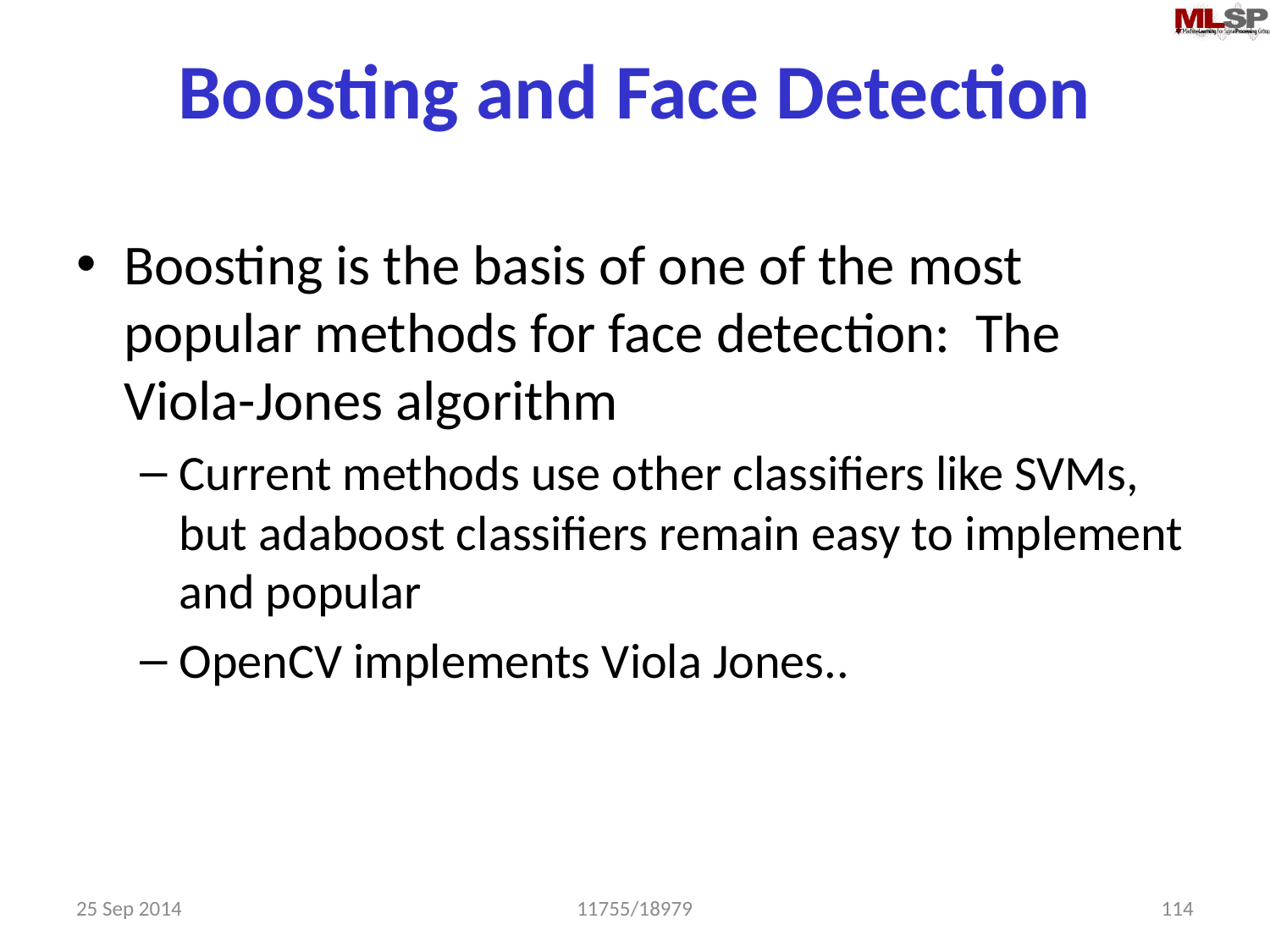

# Boosting and Face Detection
Boosting is the basis of one of the most popular methods for face detection:  The Viola-Jones algorithm
Current methods use other classifiers like SVMs, but adaboost classifiers remain easy to implement and popular
OpenCV implements Viola Jones..
25 Sep 2014
11755/18979
114